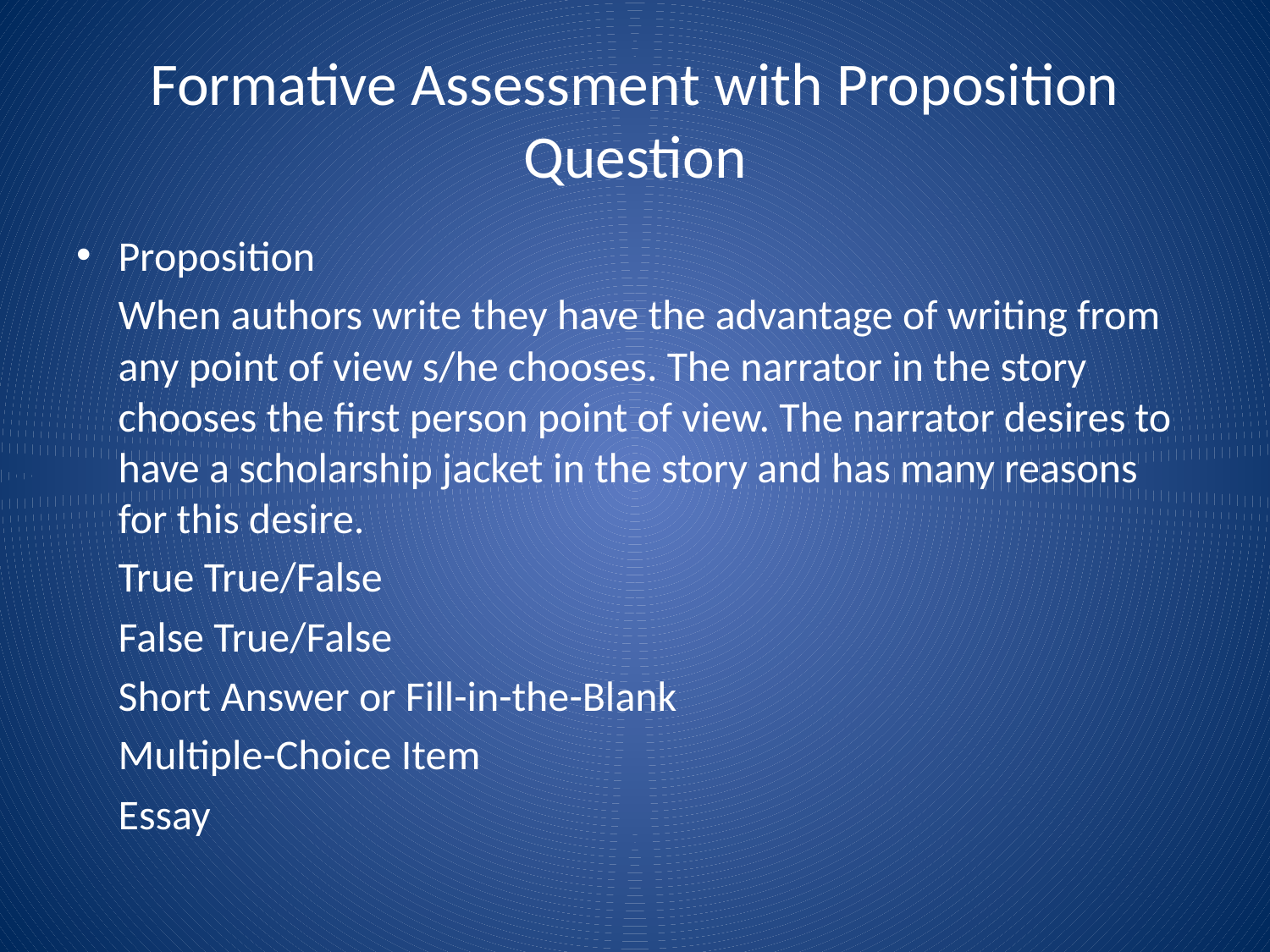

# Formative Assessment with Proposition Question
Proposition
		When authors write they have the advantage of writing from any point of view s/he chooses. The narrator in the story chooses the first person point of view. The narrator desires to have a scholarship jacket in the story and has many reasons for this desire.
		True True/False
		False True/False
		Short Answer or Fill-in-the-Blank
		Multiple-Choice Item
		Essay